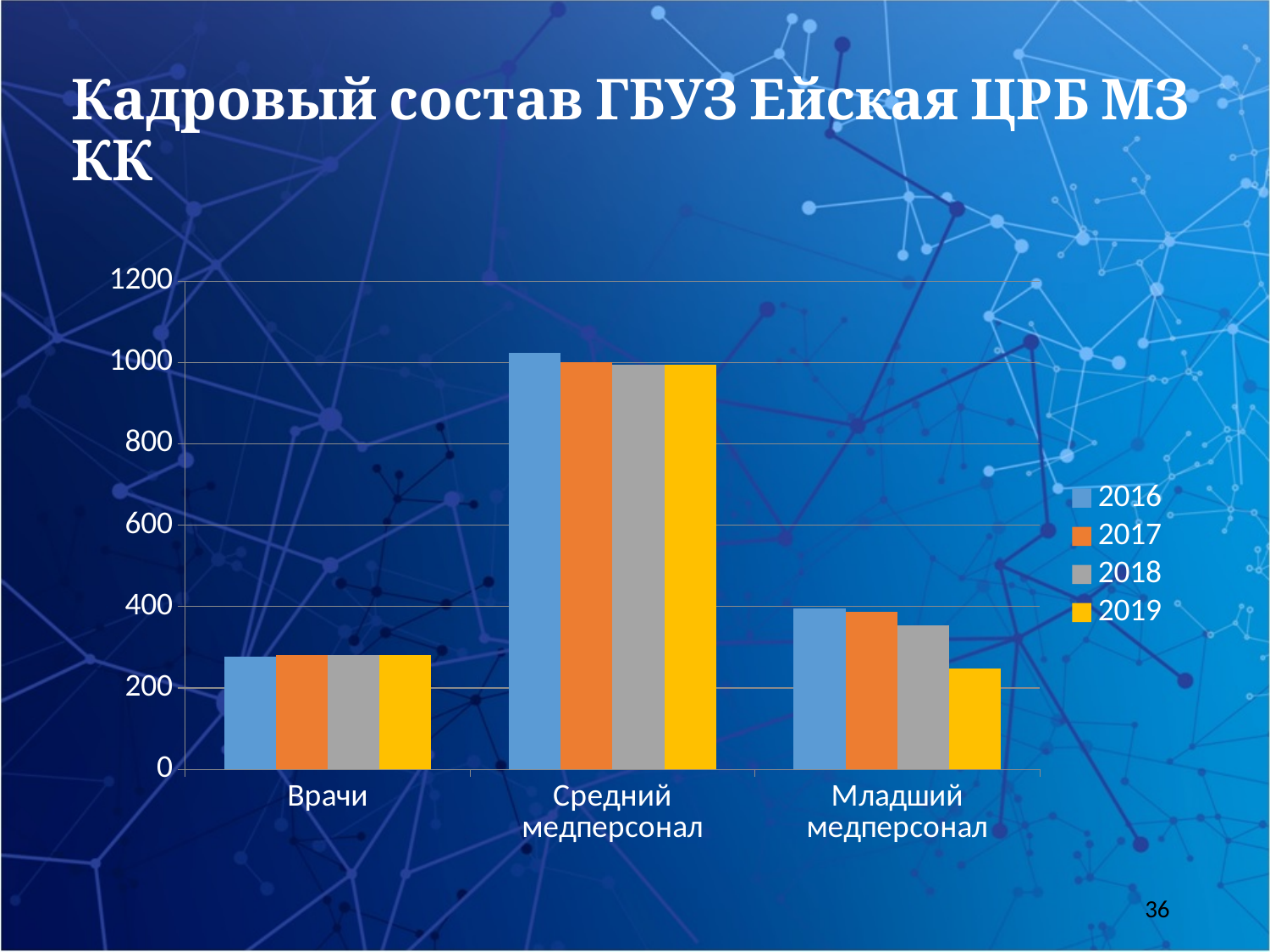

# Кадровый состав ГБУЗ Ейская ЦРБ МЗ КК

### Chart

| Category | 2016 | 2017 | 2018 | 2019 |
|---|---|---|---|---|
| Врачи | 277.0 | 281.0 | 282.0 | 282.0 |
| Средний медперсонал | 1025.0 | 1001.0 | 995.0 | 995.0 |
| Младший медперсонал | 396.0 | 387.0 | 353.0 | 247.0 |
36